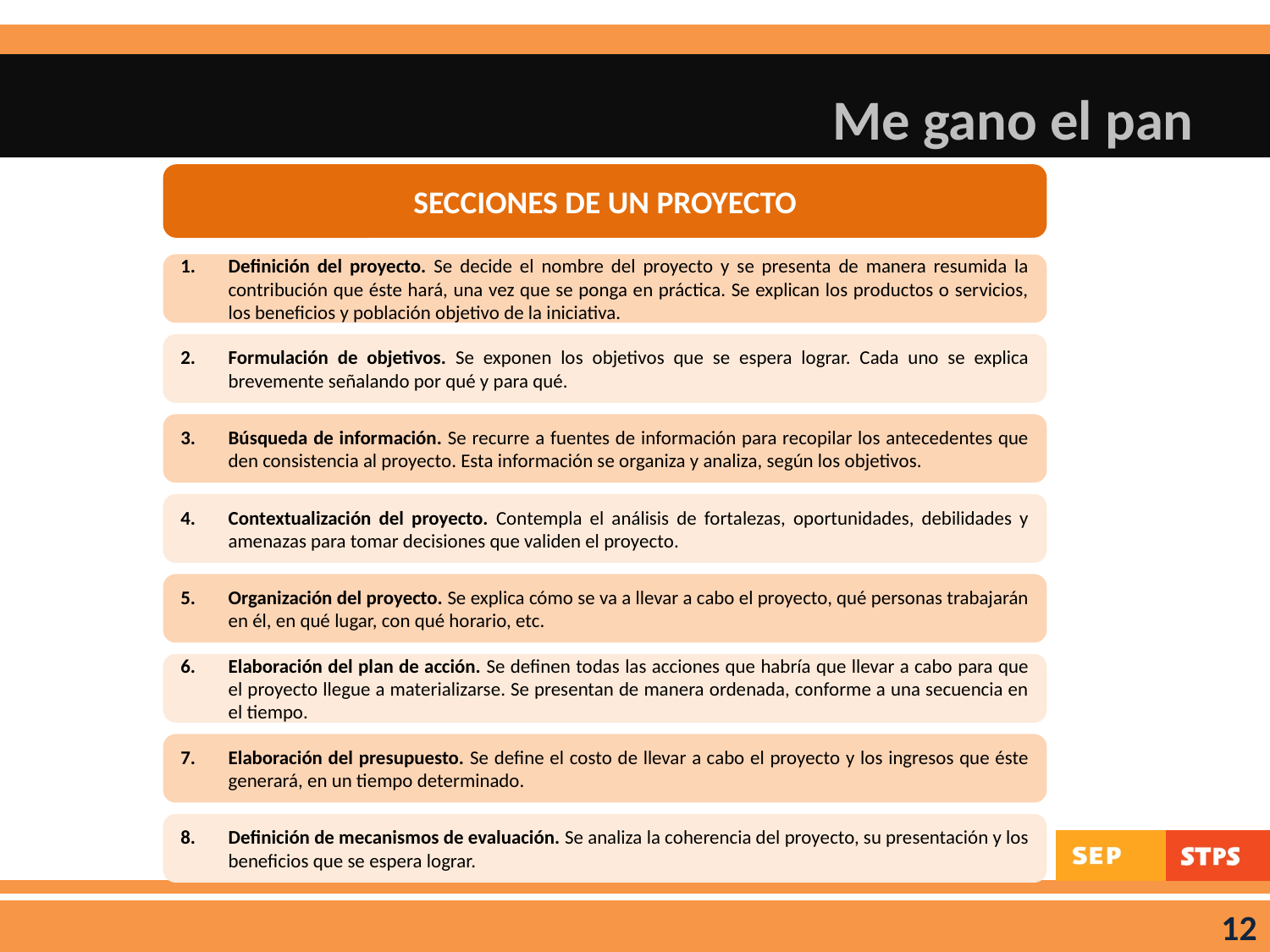

# Me gano el pan
SECCIONES DE UN PROYECTO
Definición del proyecto. Se decide el nombre del proyecto y se presenta de manera resumida la contribución que éste hará, una vez que se ponga en práctica. Se explican los productos o servicios, los beneficios y población objetivo de la iniciativa.
Formulación de objetivos. Se exponen los objetivos que se espera lograr. Cada uno se explica brevemente señalando por qué y para qué.
Búsqueda de información. Se recurre a fuentes de información para recopilar los antecedentes que den consistencia al proyecto. Esta información se organiza y analiza, según los objetivos.
Contextualización del proyecto. Contempla el análisis de fortalezas, oportunidades, debilidades y amenazas para tomar decisiones que validen el proyecto.
Organización del proyecto. Se explica cómo se va a llevar a cabo el proyecto, qué personas trabajarán en él, en qué lugar, con qué horario, etc.
Elaboración del plan de acción. Se definen todas las acciones que habría que llevar a cabo para que el proyecto llegue a materializarse. Se presentan de manera ordenada, conforme a una secuencia en el tiempo.
Elaboración del presupuesto. Se define el costo de llevar a cabo el proyecto y los ingresos que éste generará, en un tiempo determinado.
Definición de mecanismos de evaluación. Se analiza la coherencia del proyecto, su presentación y los beneficios que se espera lograr.
12